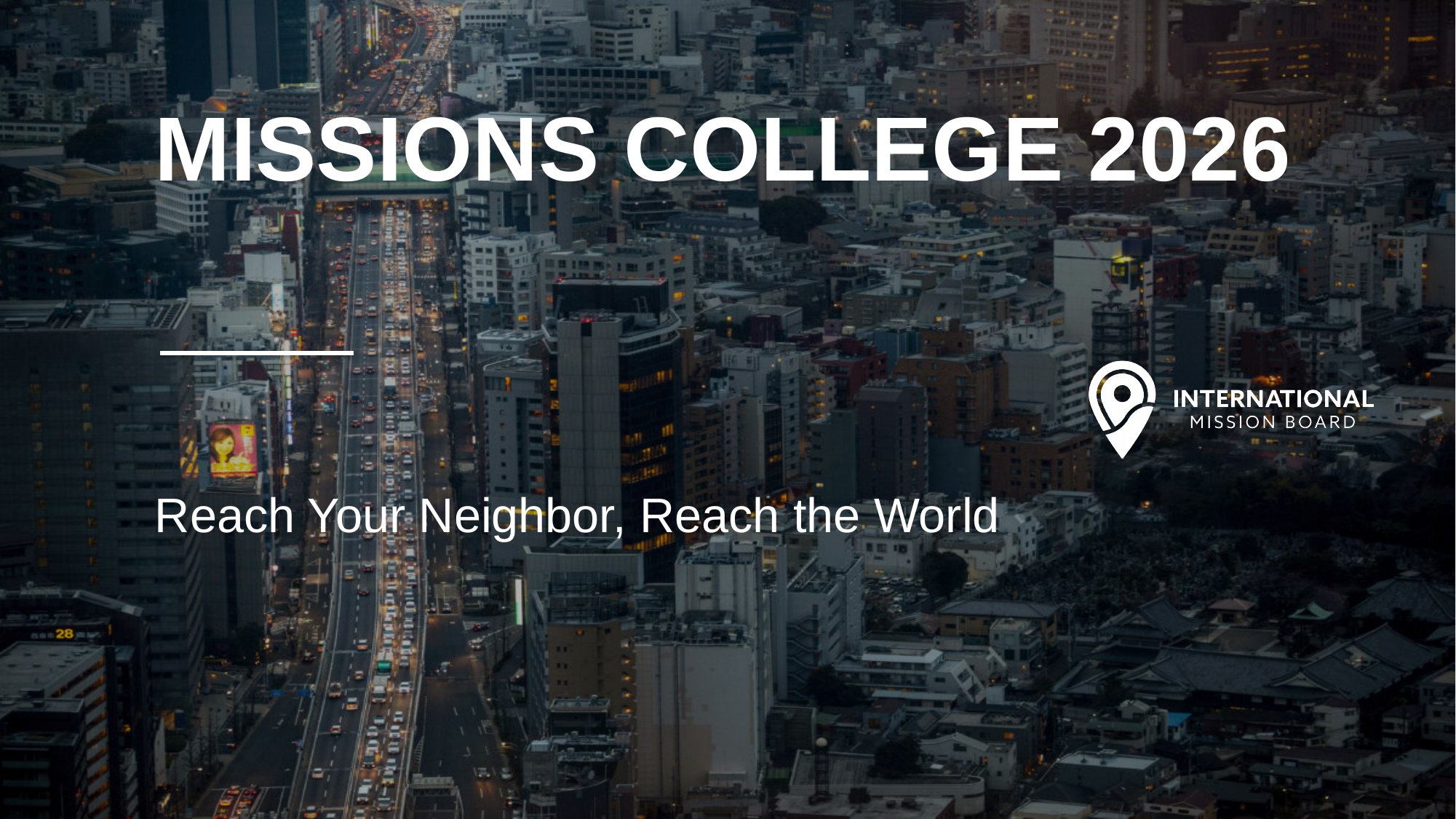

MISSIONS COLLEGE 2026

Reach Your Neighbor, Reach the World